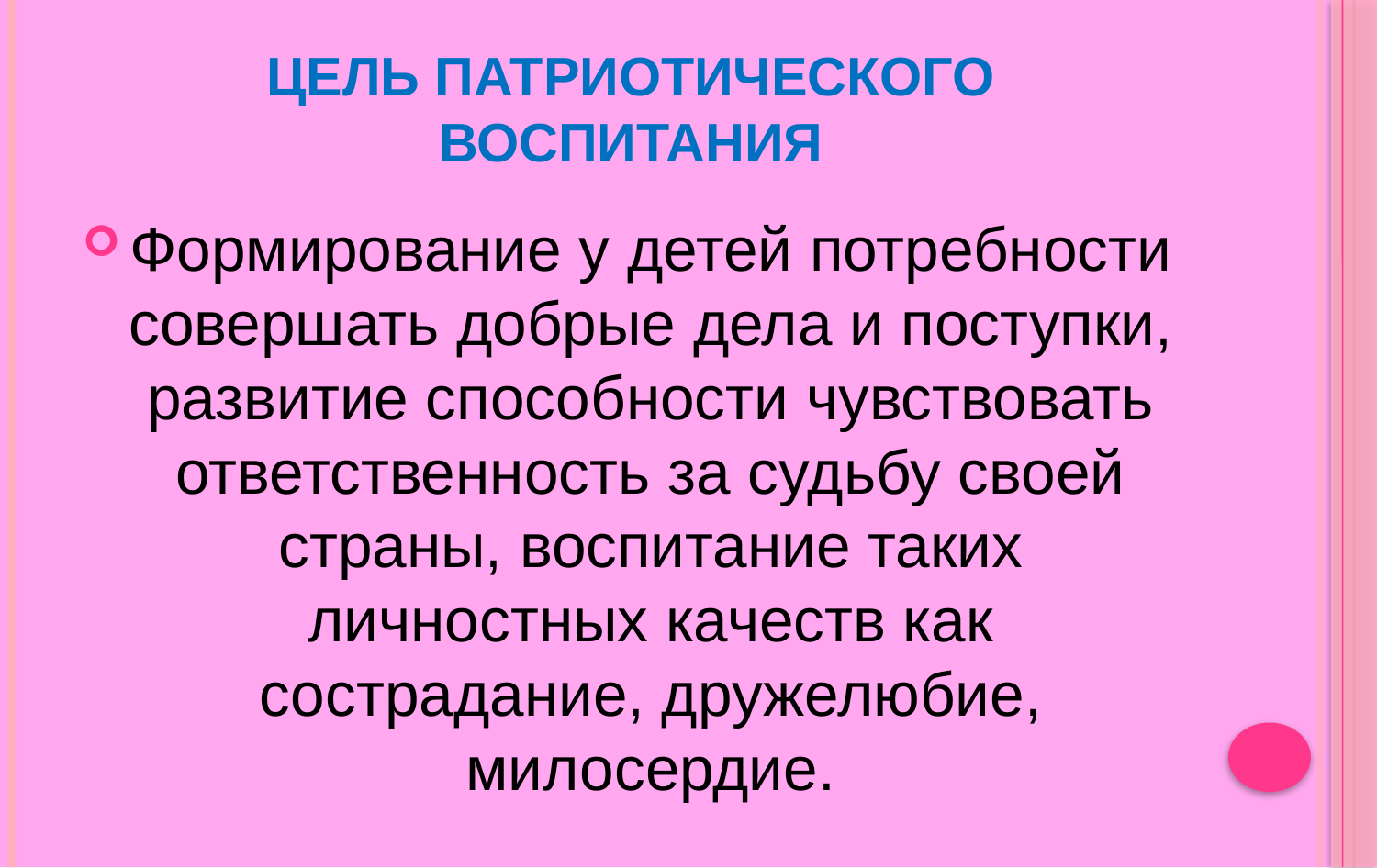

# Цель патриотического воспитания
Формирование у детей потребности совершать добрые дела и поступки, развитие способности чувствовать ответственность за судьбу своей страны, воспитание таких личностных качеств как сострадание, дружелюбие, милосердие.